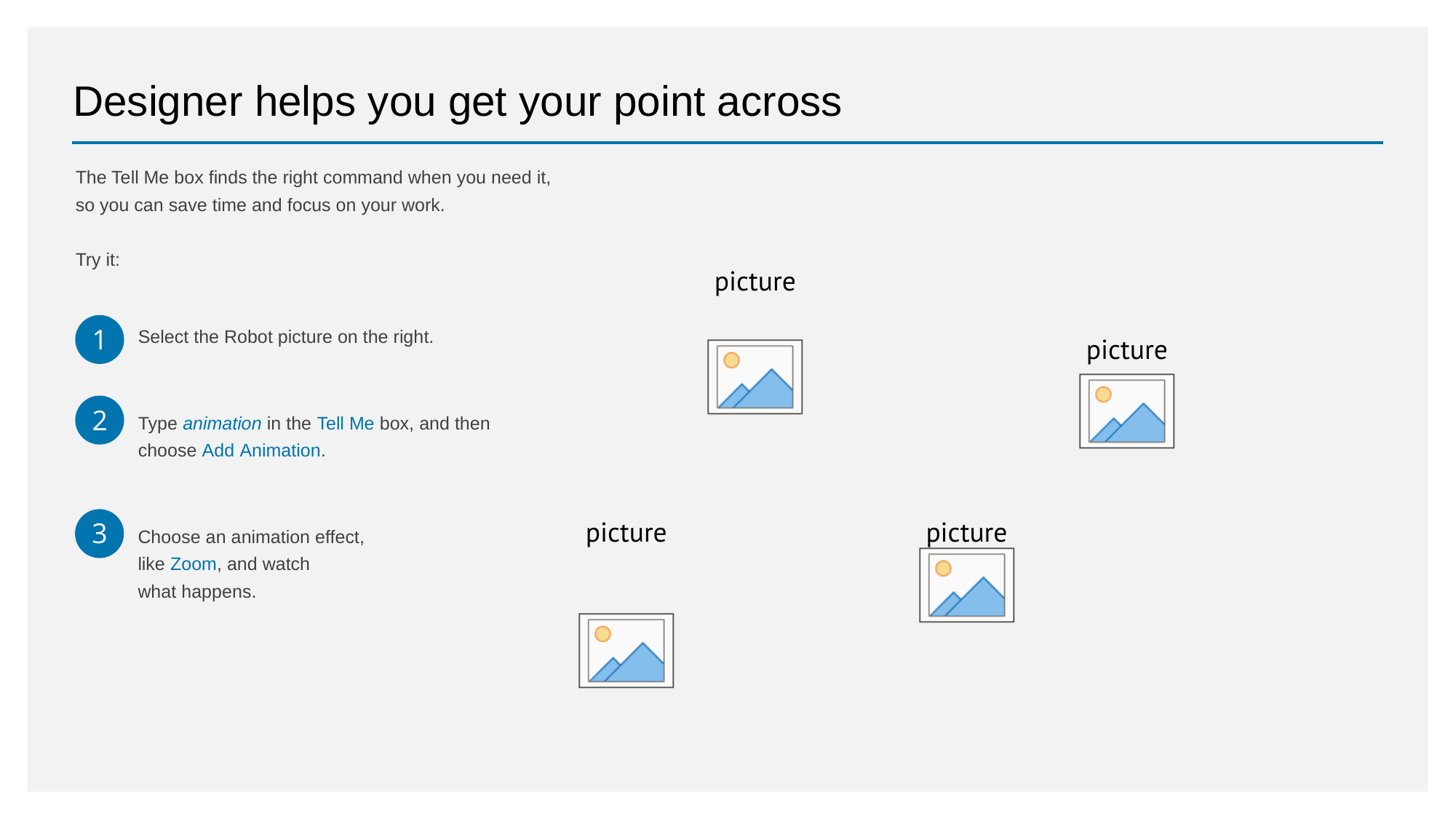

# Designer helps you get your point across
The Tell Me box finds the right command when you need it,
so you can save time and focus on your work.
Try it:

1
Select the Robot picture on the right.

2
Type animation in the Tell Me box, and then choose Add Animation.

3

Choose an animation effect, like Zoom, and watch
what happens.